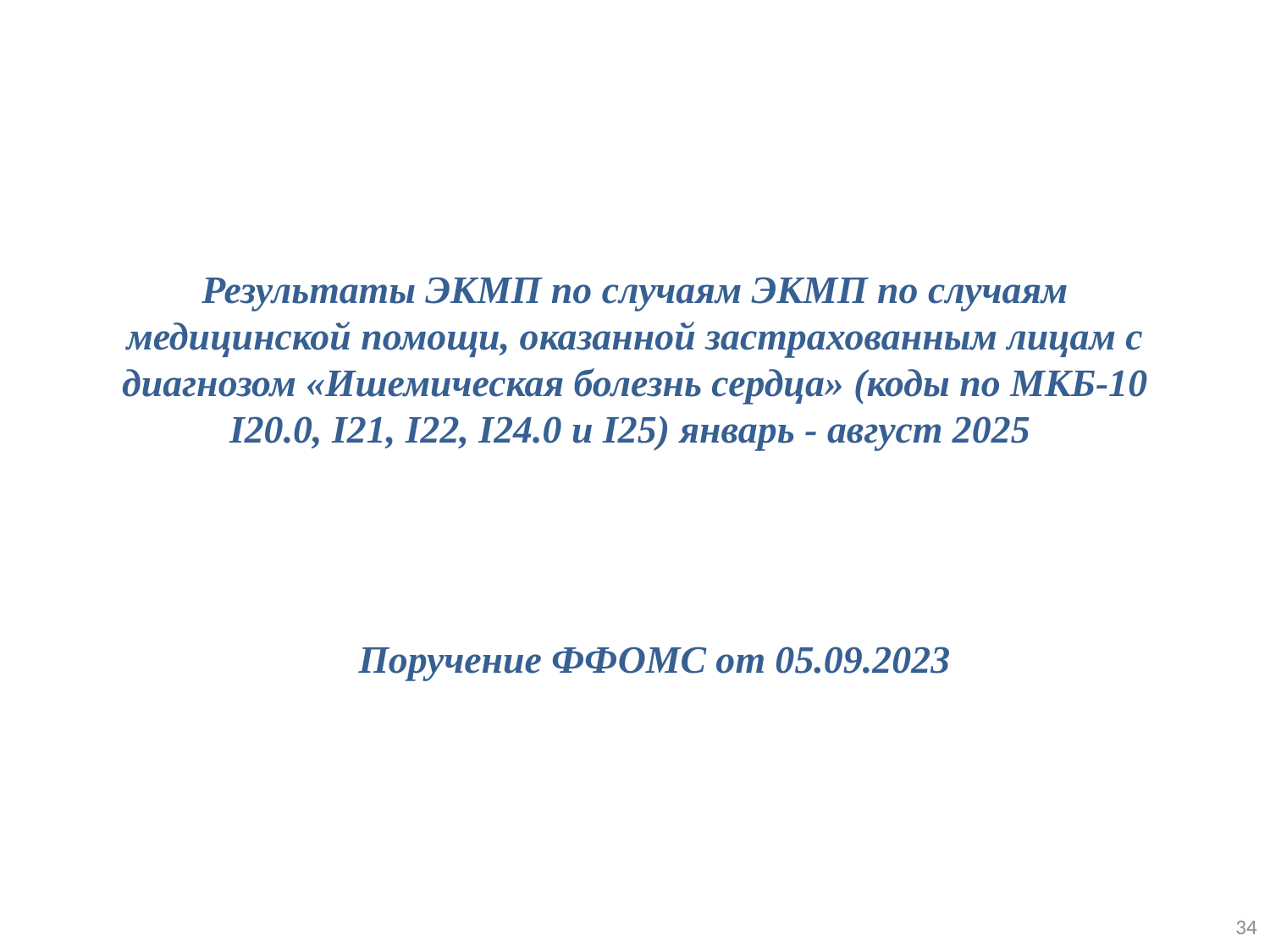

# Результаты ЭКМП по случаям ЭКМП по случаям медицинской помощи, оказанной застрахованным лицам с диагнозом «Ишемическая болезнь сердца» (коды по МКБ-10 I20.0, I21, I22, I24.0 и I25) январь - август 2025
Поручение ФФОМС от 05.09.2023
34